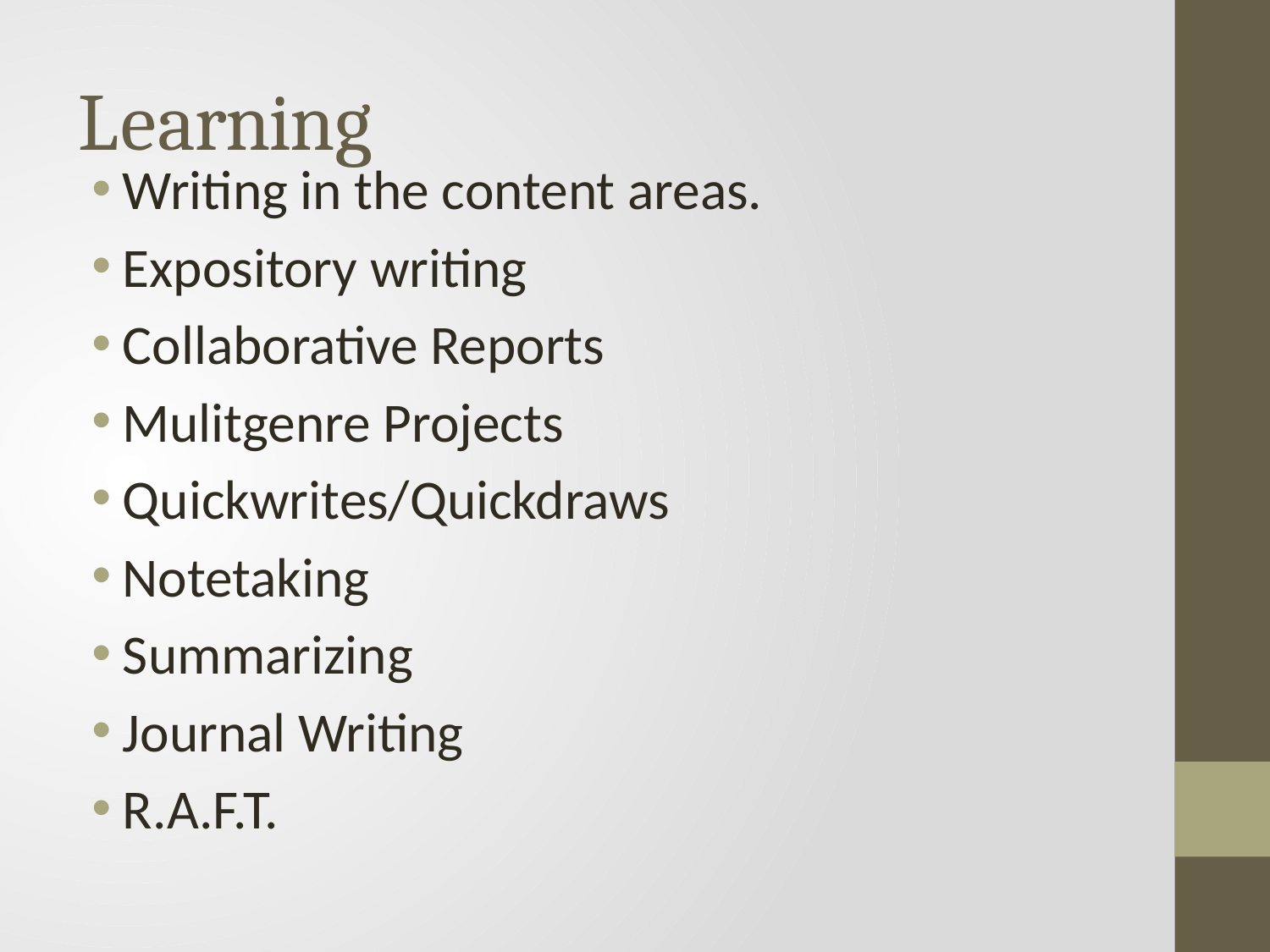

# Learning
Writing in the content areas.
Expository writing
Collaborative Reports
Mulitgenre Projects
Quickwrites/Quickdraws
Notetaking
Summarizing
Journal Writing
R.A.F.T.